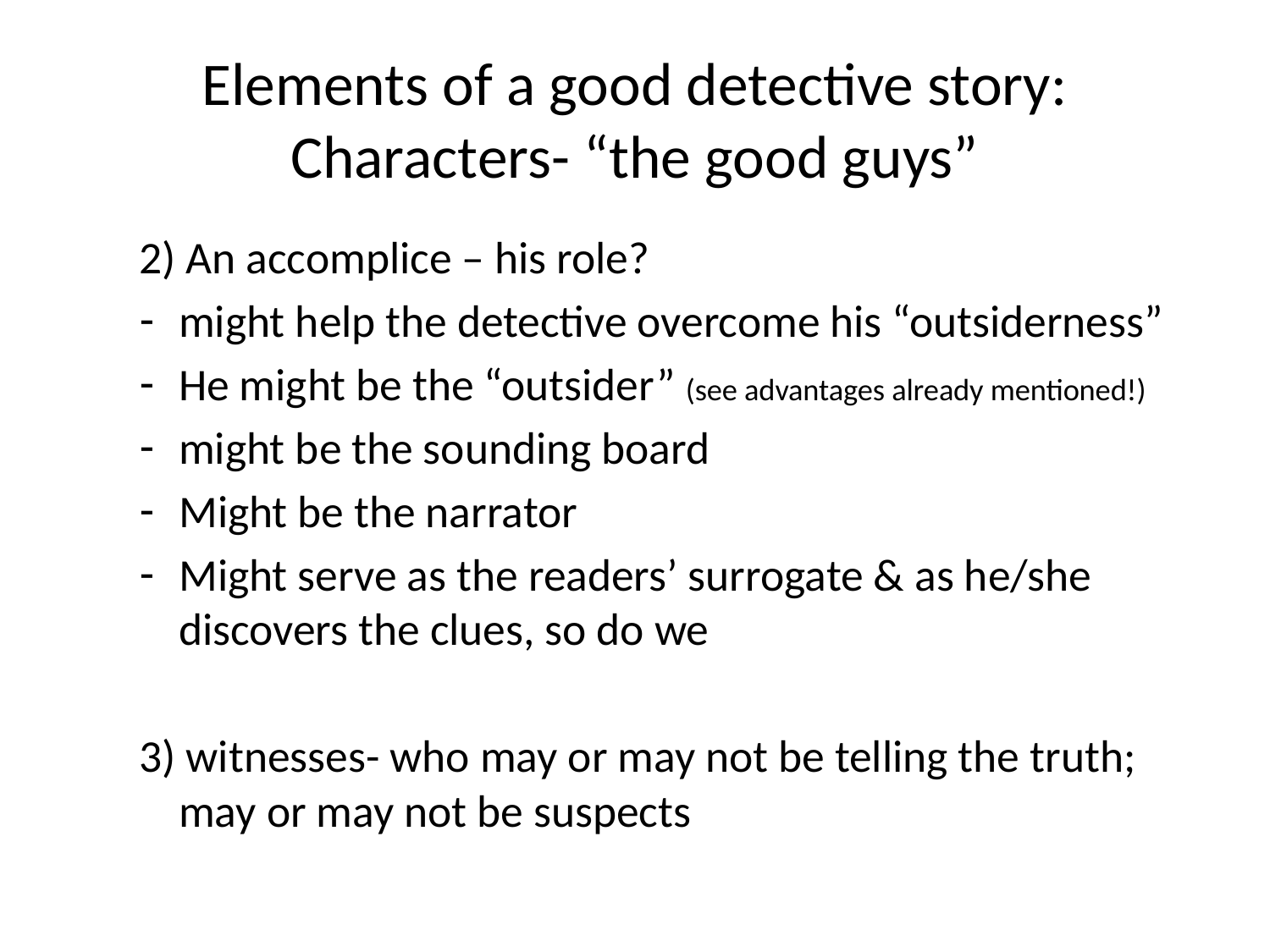

# Elements of a good detective story: Characters- “the good guys”
2) An accomplice – his role?
might help the detective overcome his “outsiderness”
He might be the “outsider” (see advantages already mentioned!)
might be the sounding board
Might be the narrator
Might serve as the readers’ surrogate & as he/she discovers the clues, so do we

3) witnesses- who may or may not be telling the truth; may or may not be suspects